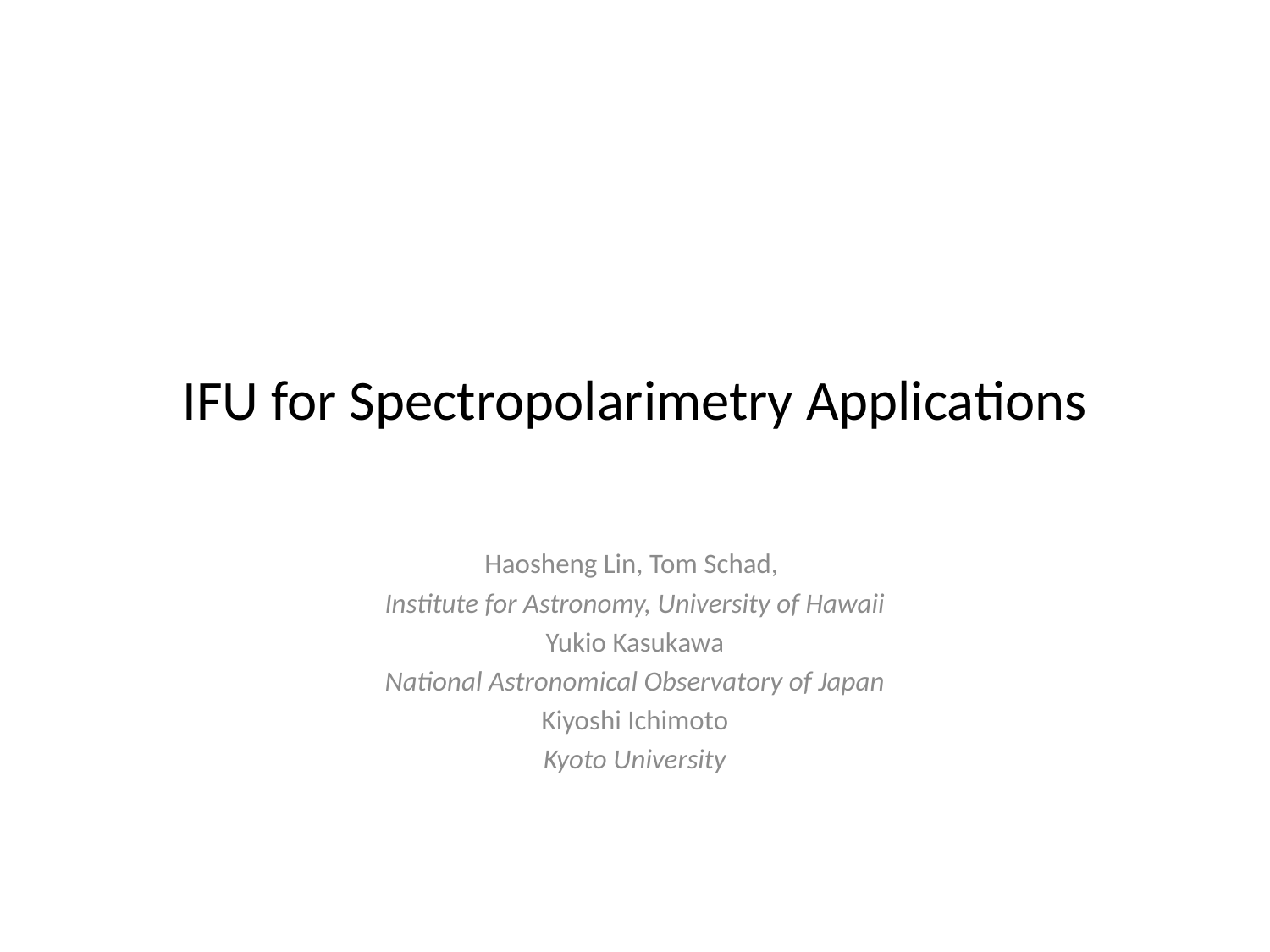

# IFU for Spectropolarimetry Applications
Haosheng Lin, Tom Schad,
Institute for Astronomy, University of Hawaii
Yukio Kasukawa
National Astronomical Observatory of Japan
Kiyoshi Ichimoto
Kyoto University